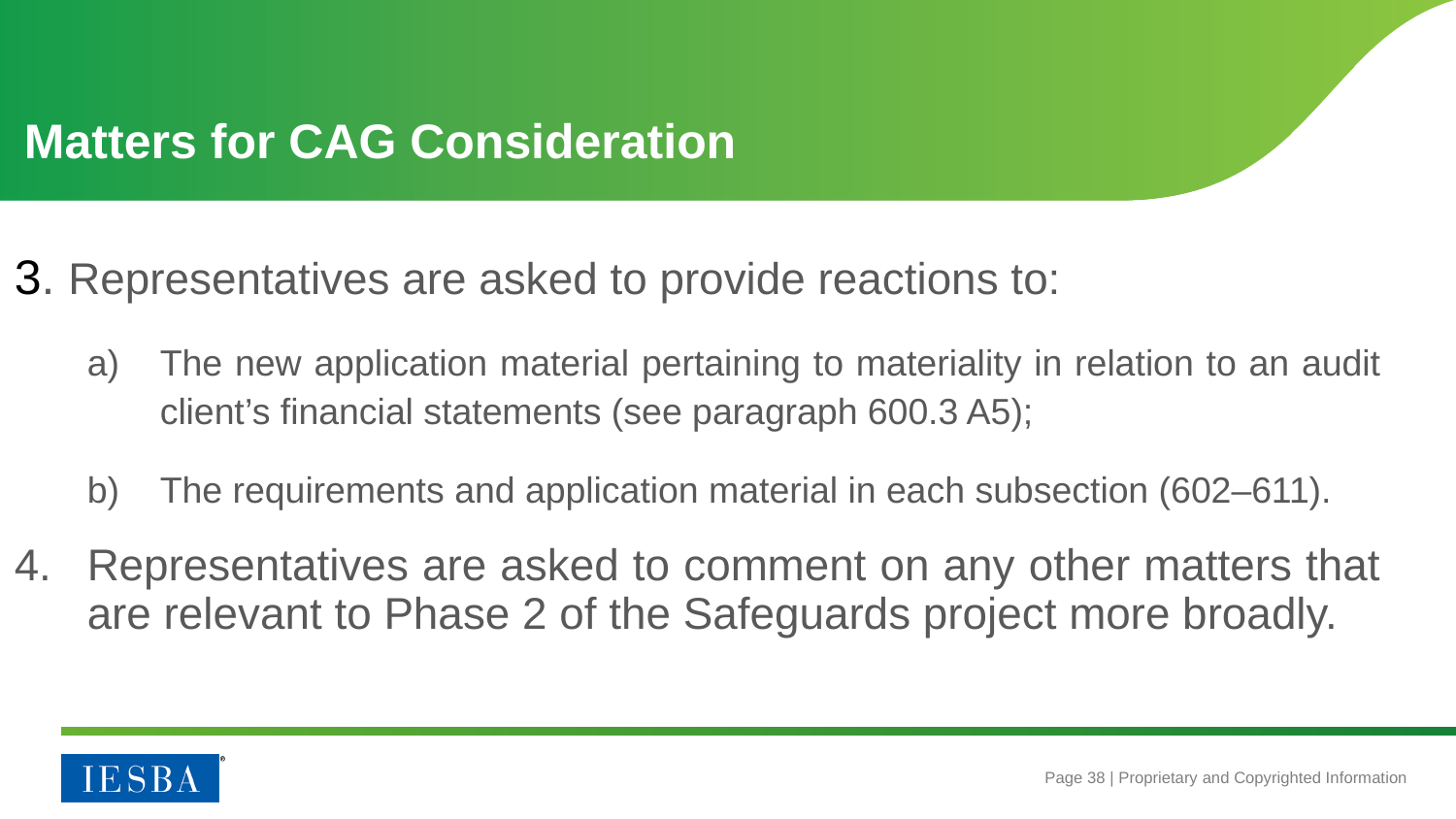

# Matters for CAG Consideration

3. Representatives are asked to provide reactions to:
The new application material pertaining to materiality in relation to an audit client’s financial statements (see paragraph 600.3 A5);
The requirements and application material in each subsection (602–611).
Representatives are asked to comment on any other matters that are relevant to Phase 2 of the Safeguards project more broadly.